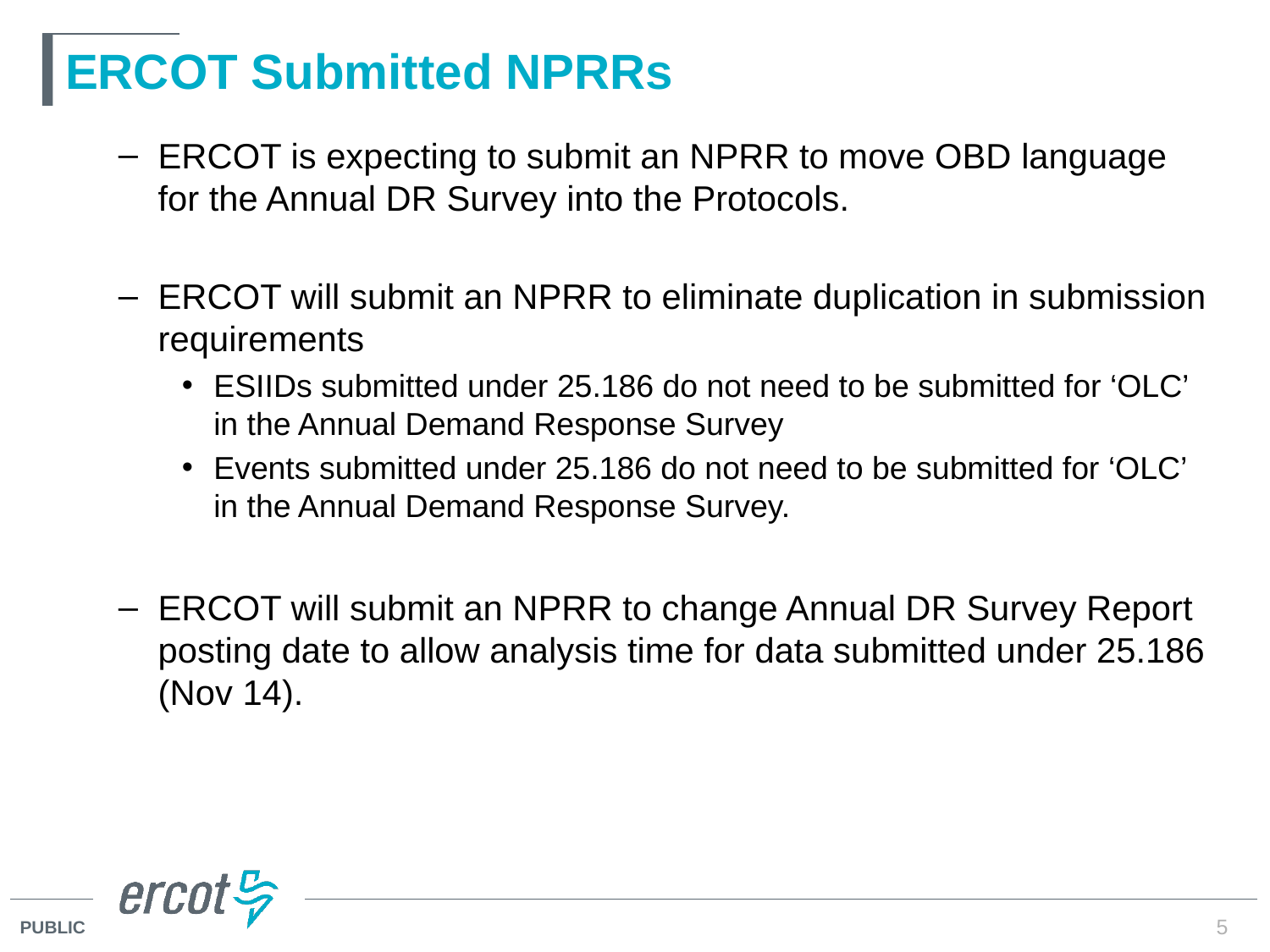

# ERCOT Submitted NPRRs
ERCOT is expecting to submit an NPRR to move OBD language for the Annual DR Survey into the Protocols.

ERCOT will submit an NPRR to eliminate duplication in submission requirements
ESIIDs submitted under 25.186 do not need to be submitted for ‘OLC’ in the Annual Demand Response Survey
Events submitted under 25.186 do not need to be submitted for ‘OLC’ in the Annual Demand Response Survey.

ERCOT will submit an NPRR to change Annual DR Survey Report posting date to allow analysis time for data submitted under 25.186 (Nov 14).

5